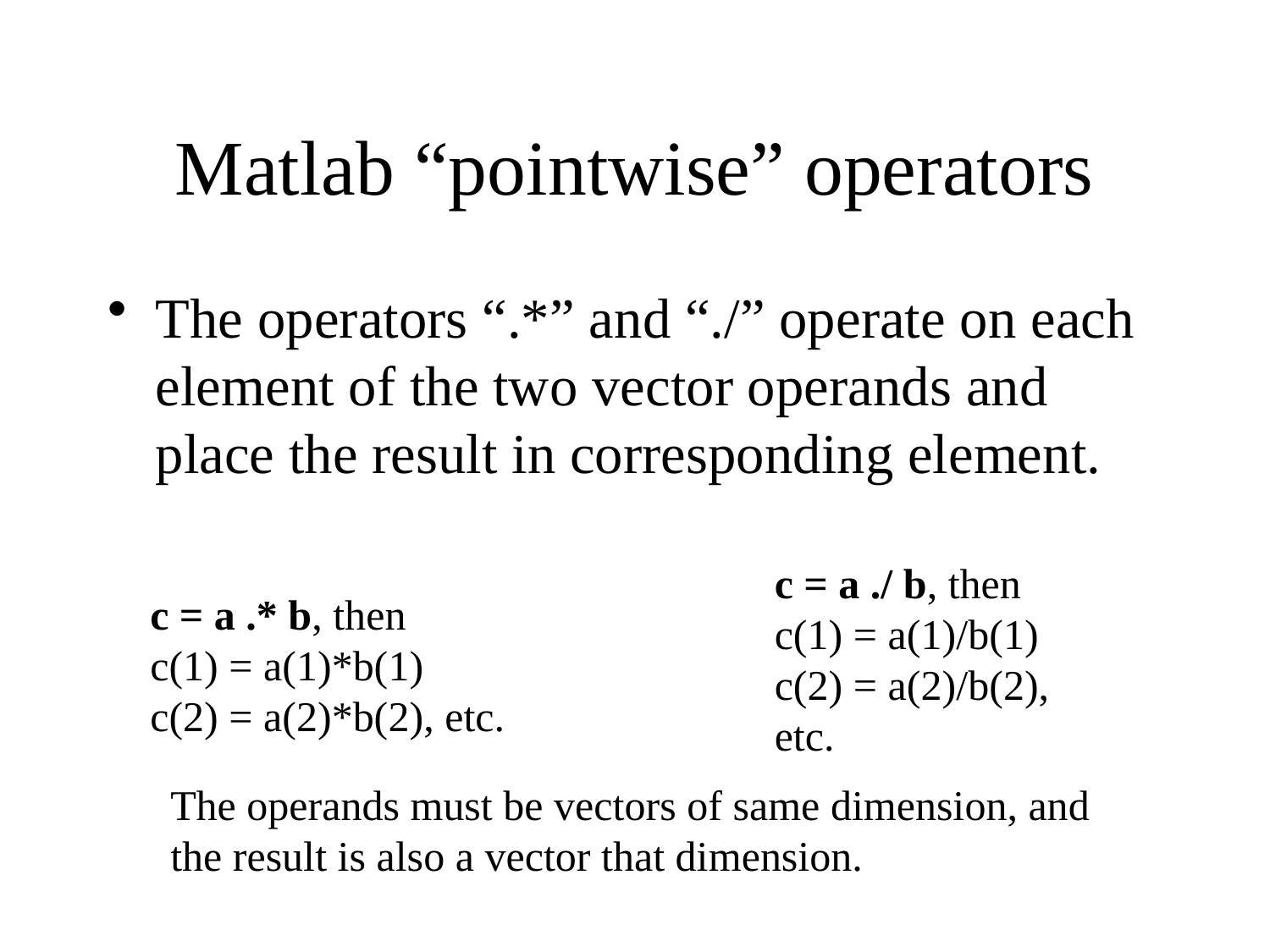

# Matlab “pointwise” operators
The operators “.*” and “./” operate on each element of the two vector operands and place the result in corresponding element.

c = a ./ b, then
c(1) = a(1)/b(1)
c(2) = a(2)/b(2), etc.
c = a .* b, then
c(1) = a(1)*b(1)
c(2) = a(2)*b(2), etc.
The operands must be vectors of same dimension, and
the result is also a vector that dimension.